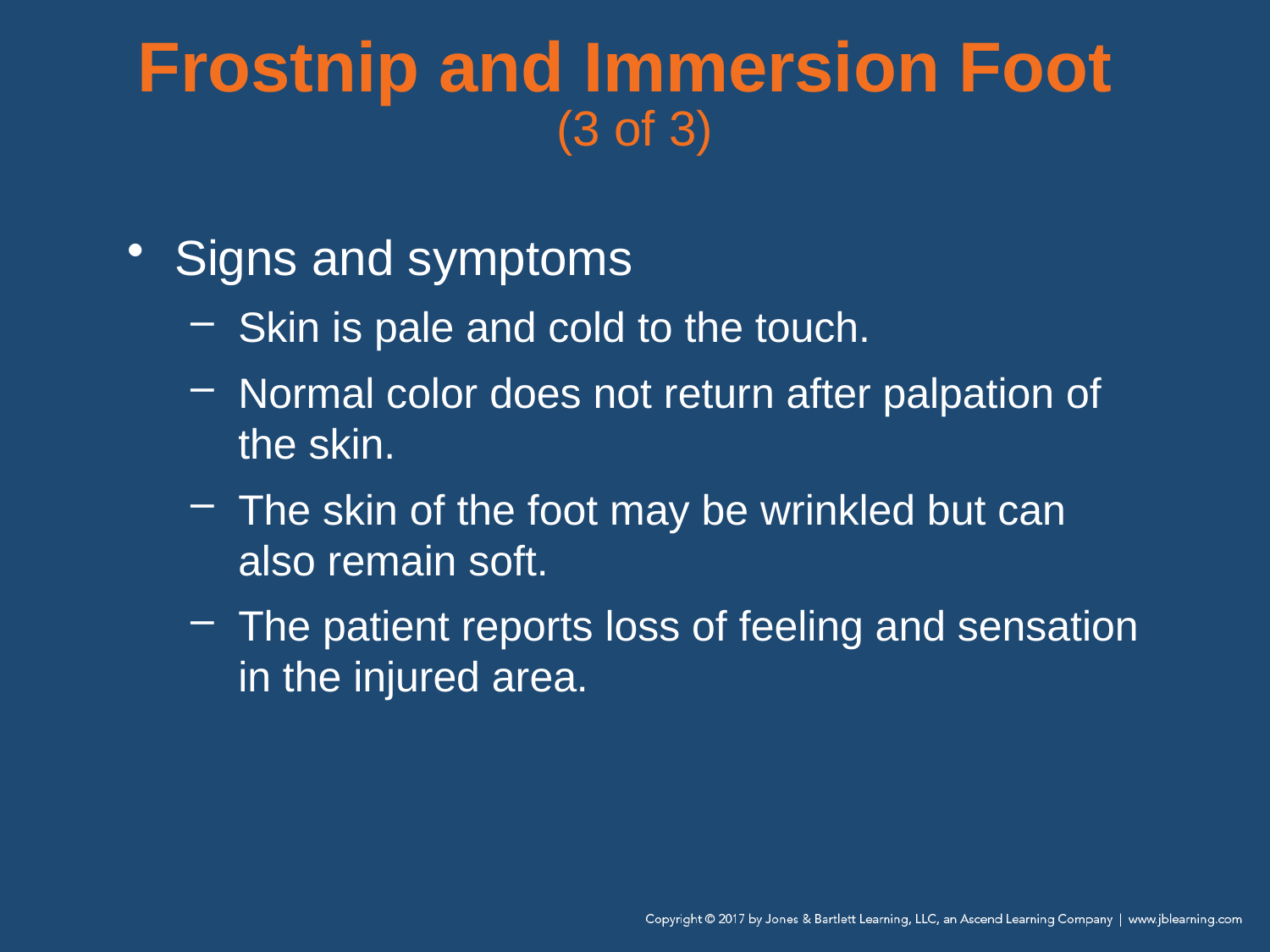

# Frostnip and Immersion Foot (3 of 3)
Signs and symptoms
Skin is pale and cold to the touch.
Normal color does not return after palpation of the skin.
The skin of the foot may be wrinkled but can also remain soft.
The patient reports loss of feeling and sensation in the injured area.